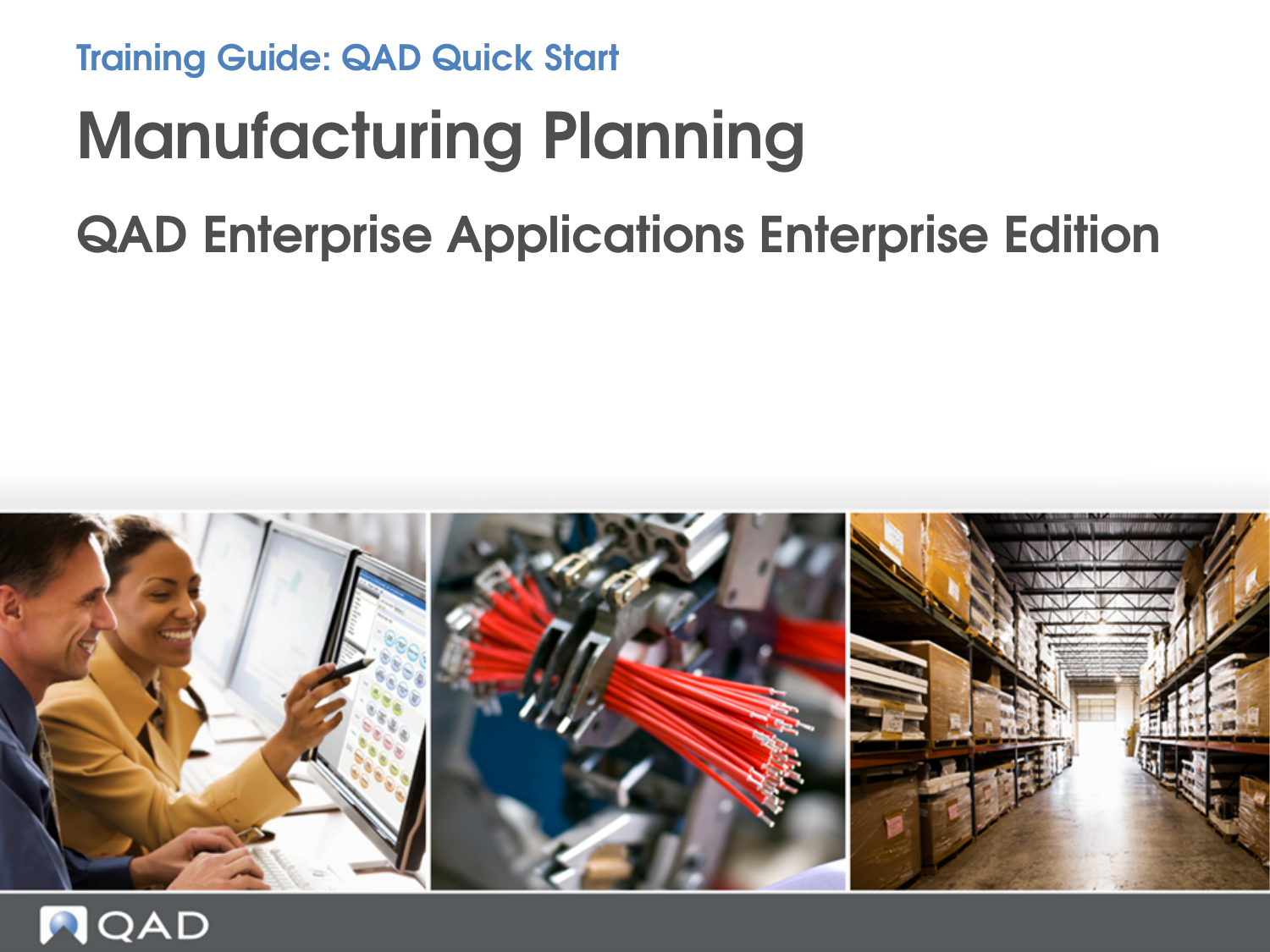

Training Guide: QAD Quick Start
# Manufacturing Planning
QAD Enterprise Applications Enterprise Edition